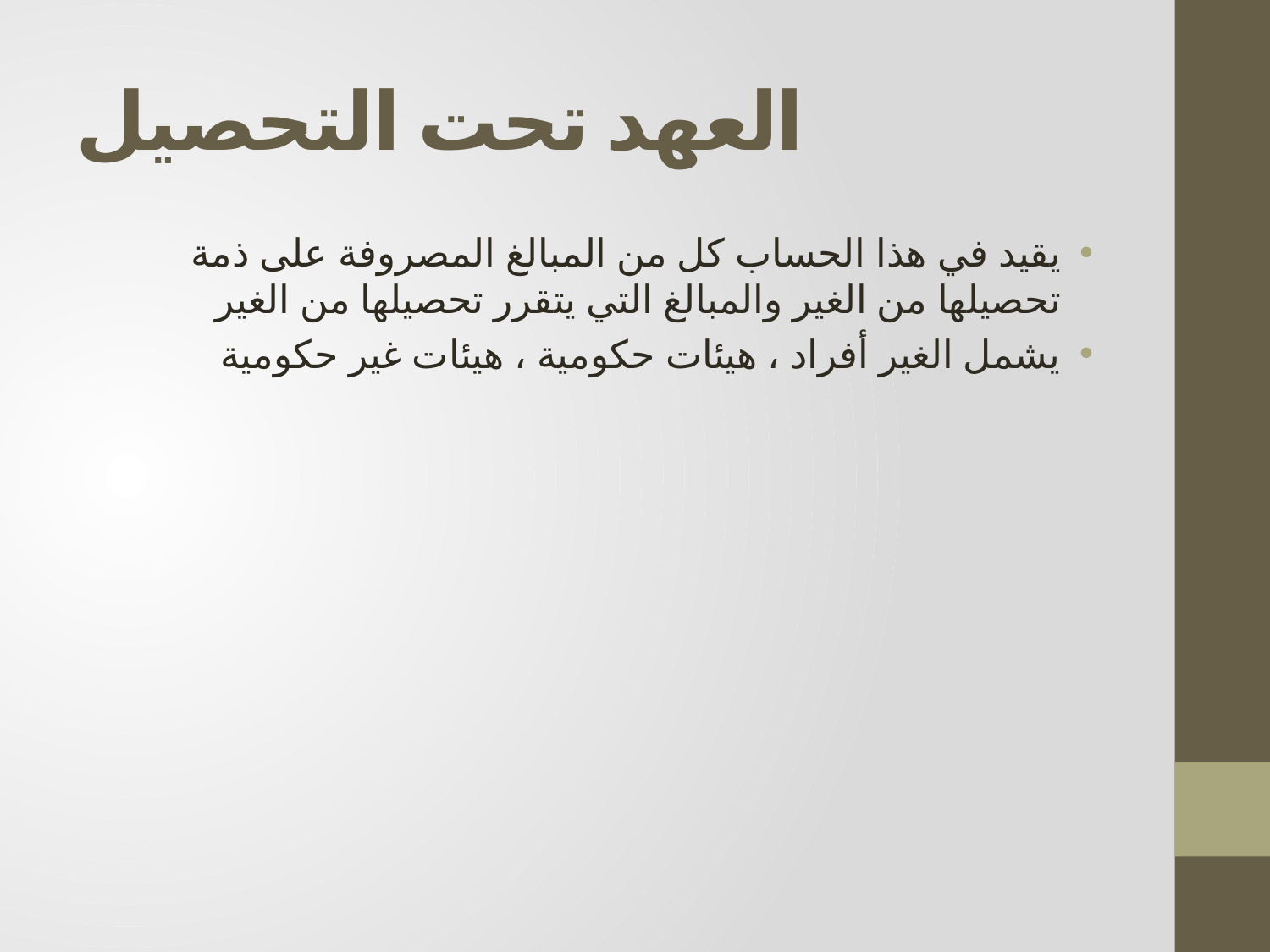

# العهد تحت التحصيل
يقيد في هذا الحساب كل من المبالغ المصروفة على ذمة تحصيلها من الغير والمبالغ التي يتقرر تحصيلها من الغير
يشمل الغير أفراد ، هيئات حكومية ، هيئات غير حكومية